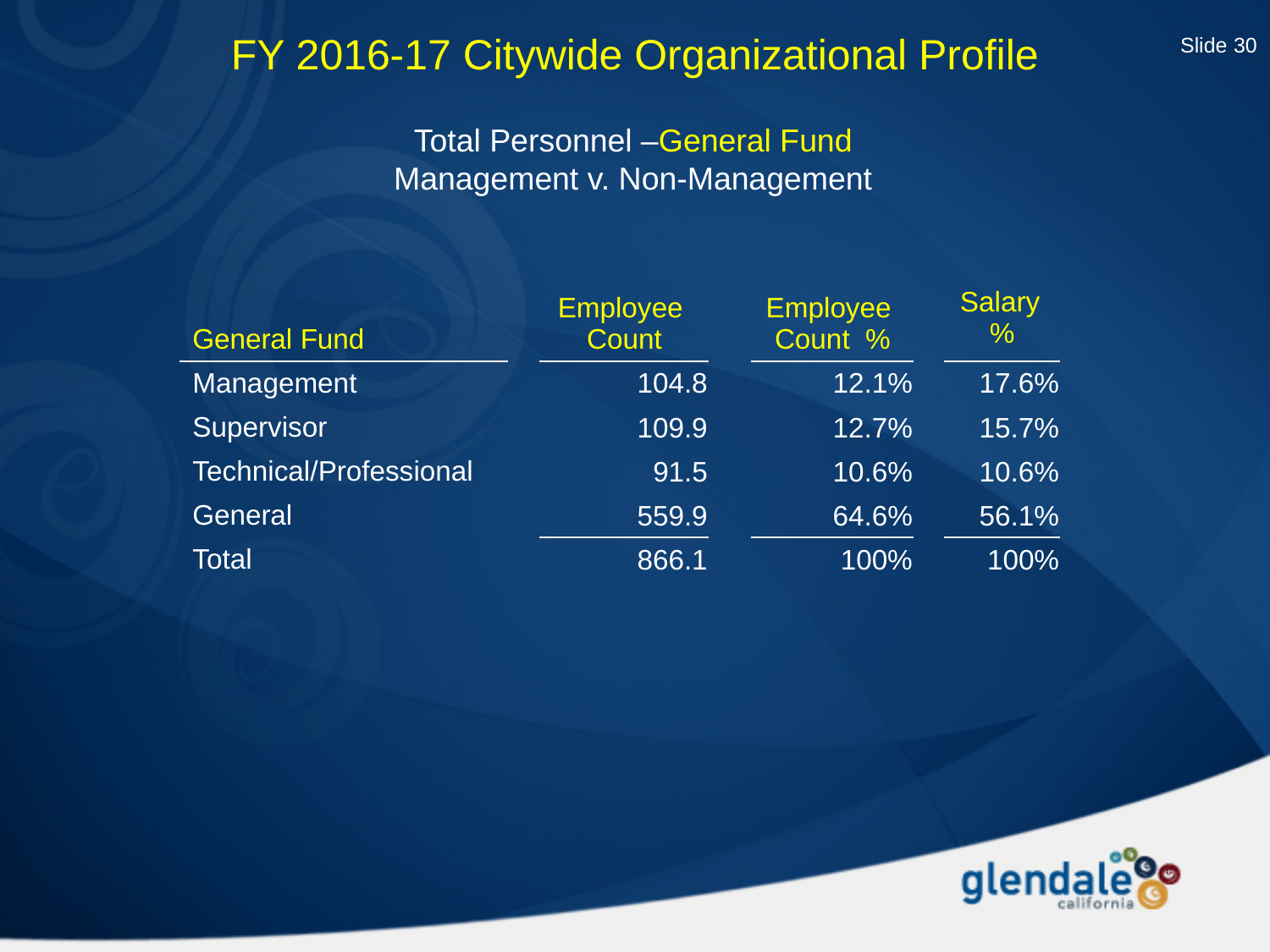

Slide 30
FY 2016-17 Citywide Organizational Profile
# Total Personnel –General Fund Management v. Non-Management
| General Fund |  | Employee Count |  | Employee Count % |  | Salary % |
| --- | --- | --- | --- | --- | --- | --- |
| Management |  | 104.8 |  | 12.1% |  | 17.6% |
| Supervisor |  | 109.9 |  | 12.7% |  | 15.7% |
| Technical/Professional |  | 91.5 |  | 10.6% |  | 10.6% |
| General |  | 559.9 |  | 64.6% |  | 56.1% |
| Total |  | 866.1 |  | 100% |  | 100% |